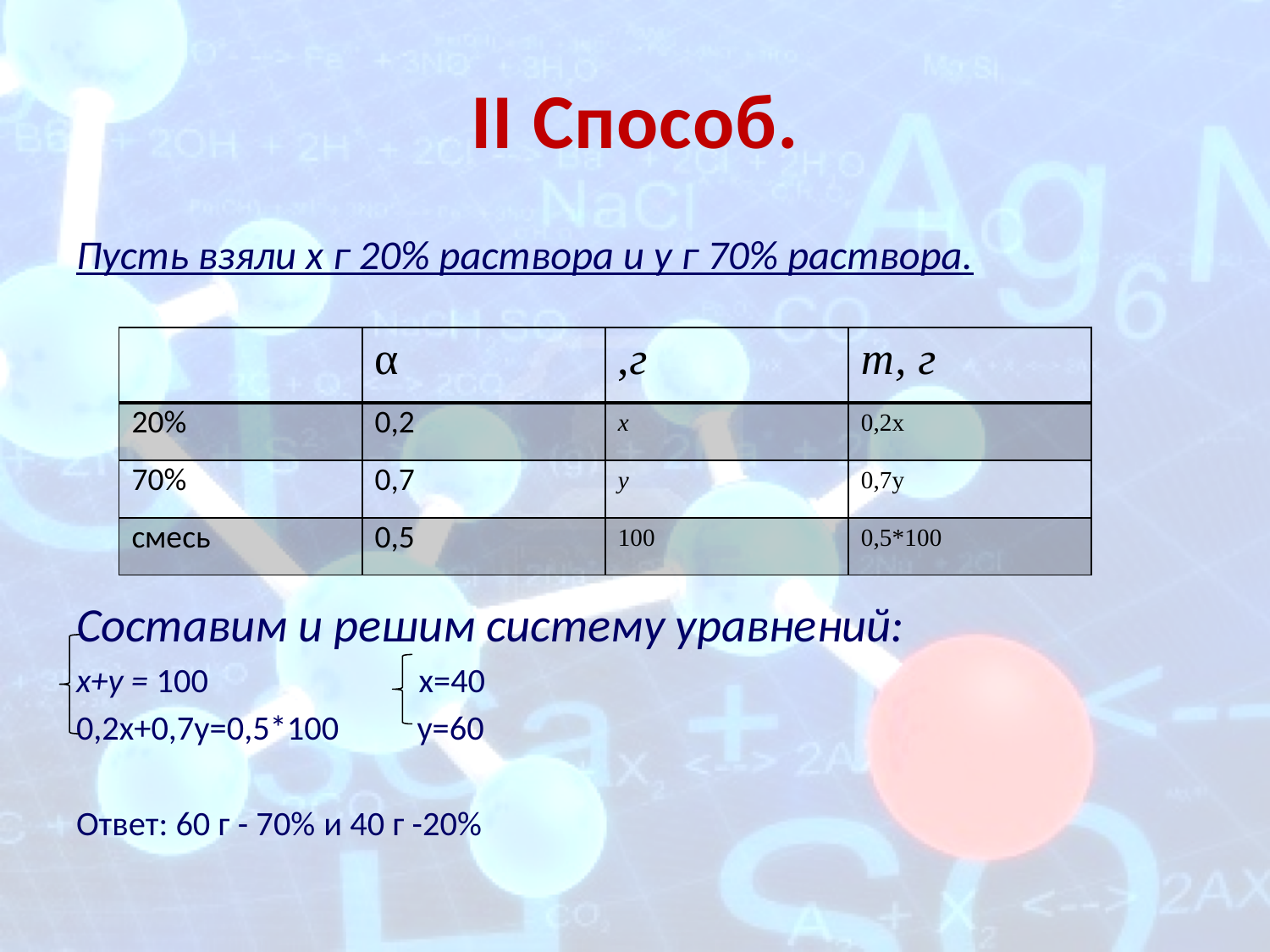

# II Способ.
Пусть взяли х г 20% раствора и у г 70% раствора.

Составим и решим систему уравнений:
х+у = 100                           х=40
0,2х+0,7у=0,5*100          у=60

Ответ: 60 г - 70% и 40 г -20%

|  | α | ,г | т, г |
| --- | --- | --- | --- |
| 20% | 0,2 | х | 0,2х |
| 70% | 0,7 | у | 0,7у |
| смесь | 0,5 | 100 | 0,5\*100 |